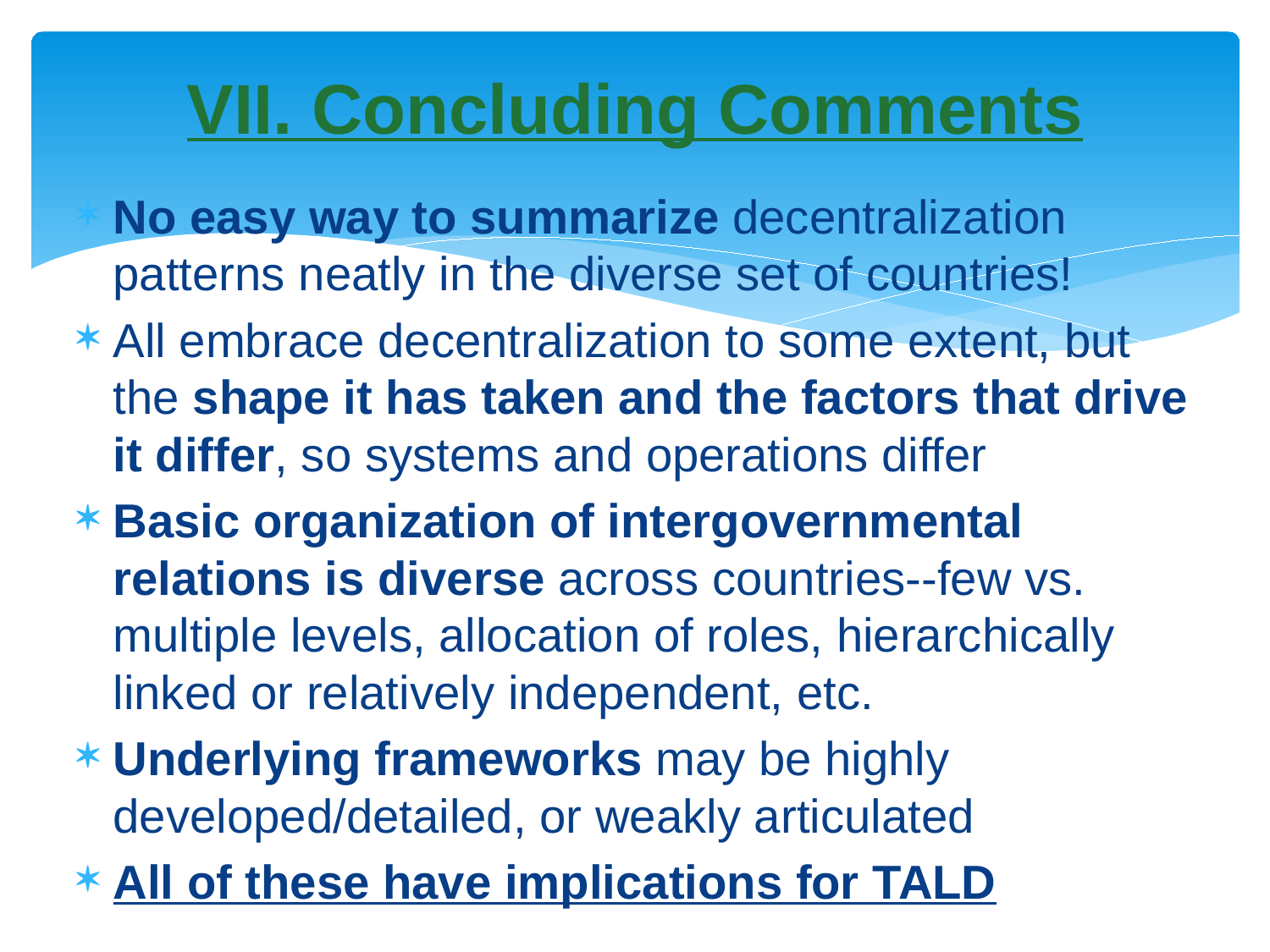

# VII. Concluding Comments
No easy way to summarize decentralization patterns neatly in the diverse set of countries!
All embrace decentralization to some extent, but the shape it has taken and the factors that drive it differ, so systems and operations differ
Basic organization of intergovernmental relations is diverse across countries--few vs. multiple levels, allocation of roles, hierarchically linked or relatively independent, etc.
Underlying frameworks may be highly developed/detailed, or weakly articulated
All of these have implications for TALD